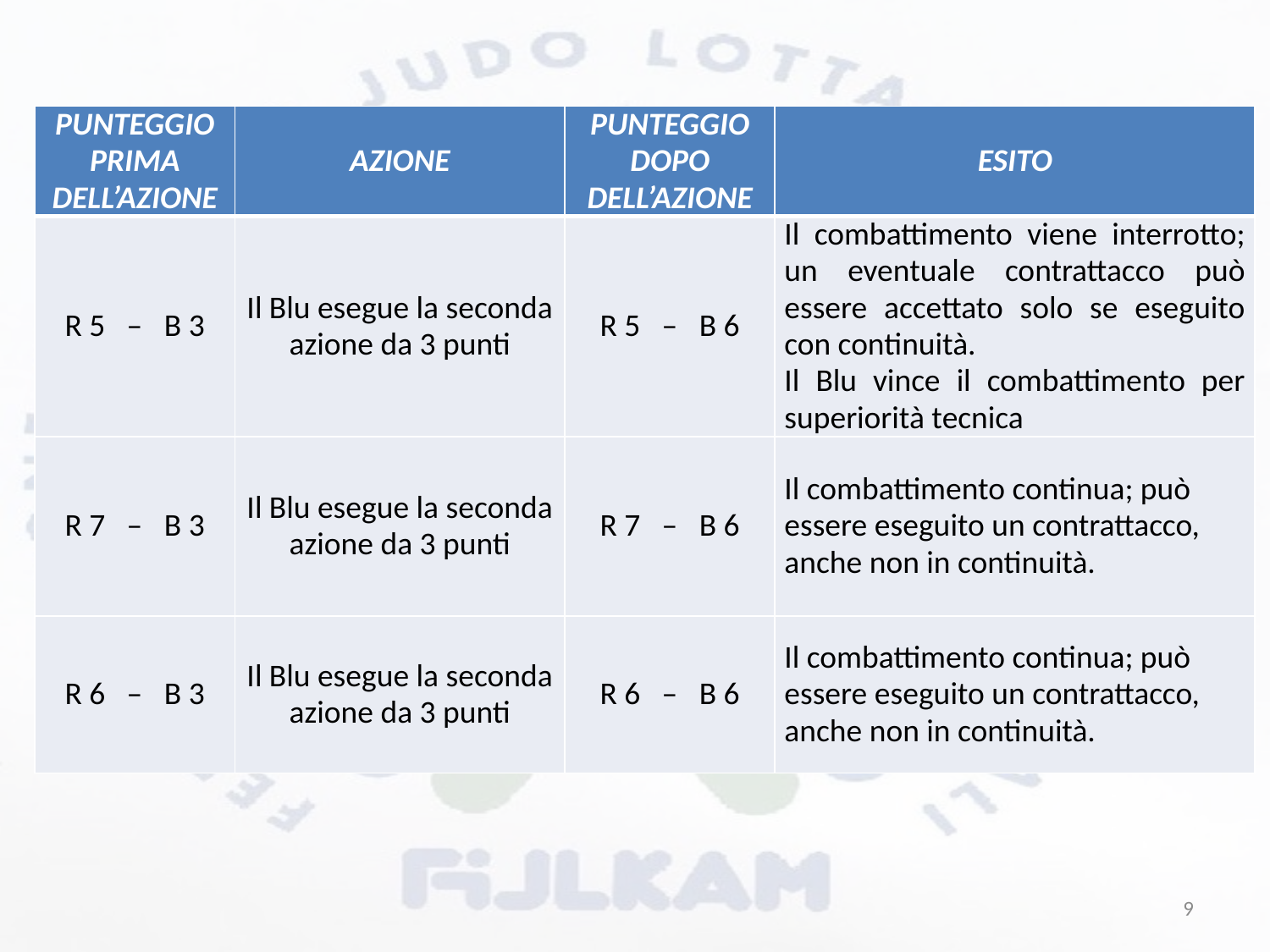

| Punteggio prima dell’azione | Azione | Punteggio dopo dell’azione | Esito |
| --- | --- | --- | --- |
| R 5 – B 3 | Il Blu esegue la seconda azione da 3 punti | R 5 – B 6 | Il combattimento viene interrotto; un eventuale contrattacco può essere accettato solo se eseguito con continuità. Il Blu vince il combattimento per superiorità tecnica |
| R 7 – B 3 | Il Blu esegue la seconda azione da 3 punti | R 7 – B 6 | Il combattimento continua; può essere eseguito un contrattacco, anche non in continuità. |
| R 6 – B 3 | Il Blu esegue la seconda azione da 3 punti | R 6 – B 6 | Il combattimento continua; può essere eseguito un contrattacco, anche non in continuità. |
9